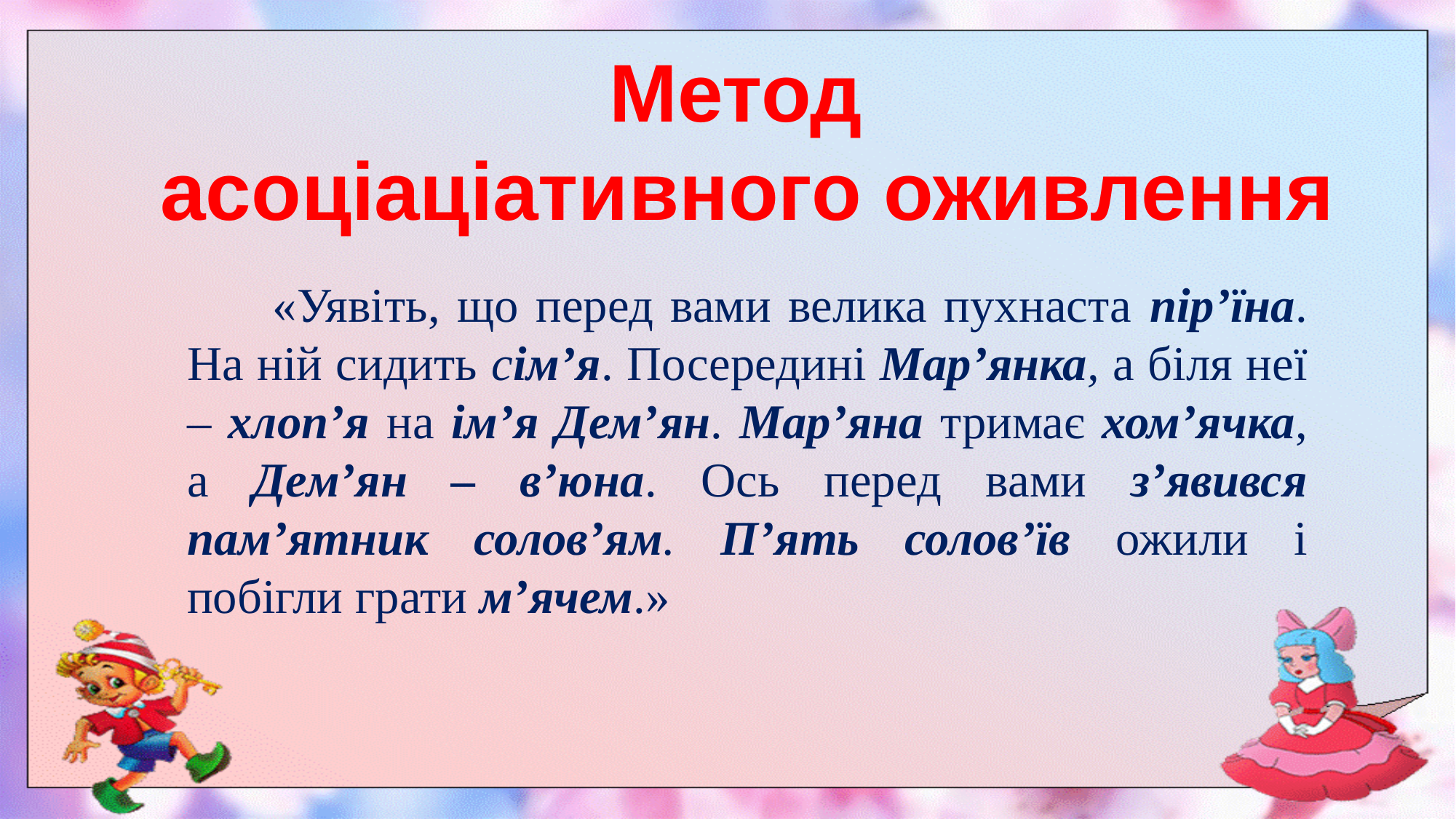

Метод
асоціаціативного оживлення
     «Уявіть, що перед вами велика пухнаста пір’їна. На ній сидить сім’я. Посередині Мар’янка, а біля неї – хлоп’я на ім’я Дем’ян. Мар’яна тримає хом’ячка, а Дем’ян – в’юна. Ось перед вами з’явився пам’ятник солов’ям. П’ять солов’їв ожили і побігли грати м’ячем.»